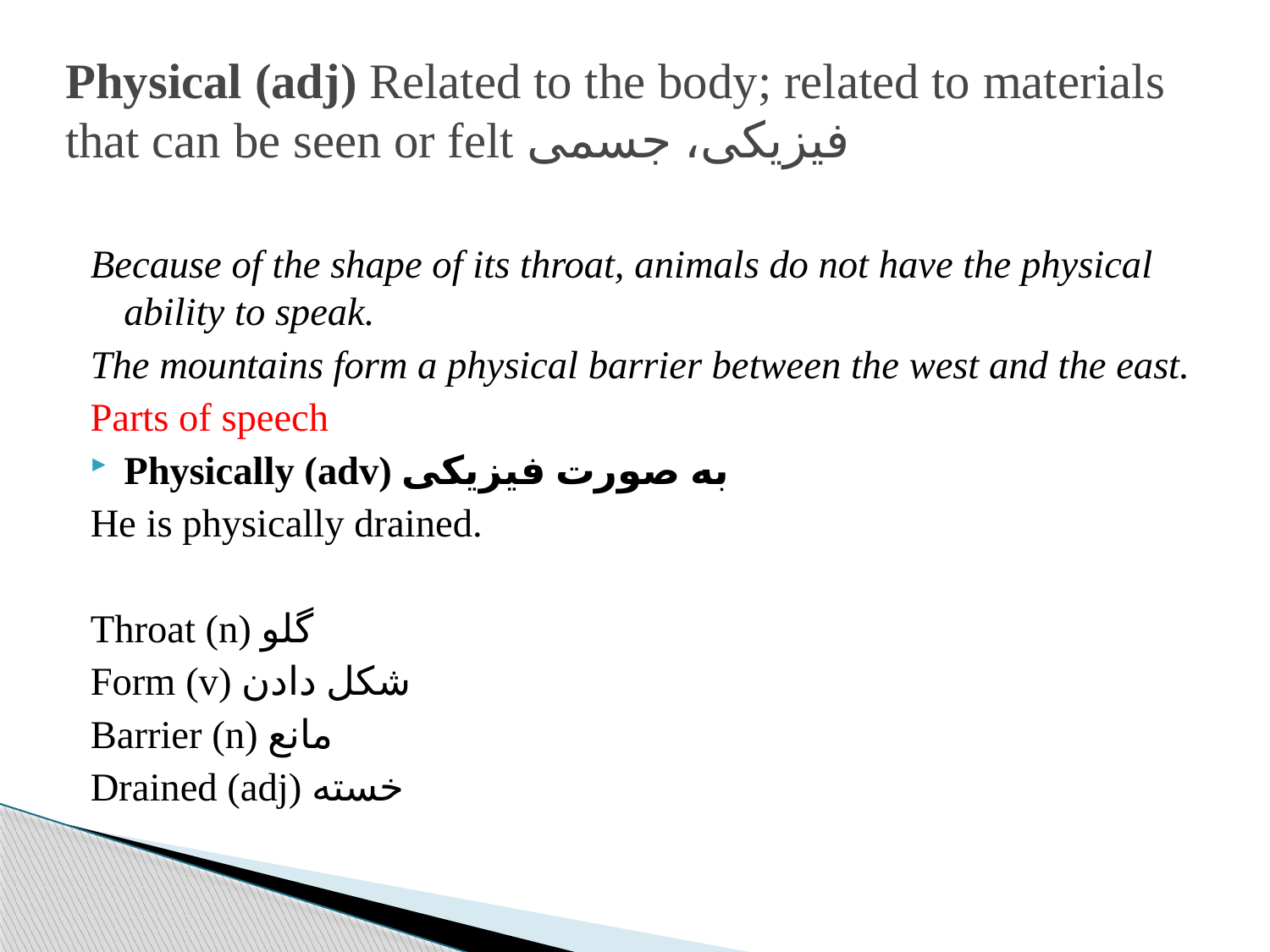

# Physical (adj) Related to the body; related to materials that can be seen or felt فیزیکی، جسمی
Because of the shape of its throat, animals do not have the physical ability to speak.
The mountains form a physical barrier between the west and the east.
Parts of speech
Physically (adv) به صورت فیزیکی
He is physically drained.

Throat (n) گلو
Form (v) شکل دادن
Barrier (n) مانع
Drained (adj) خسته